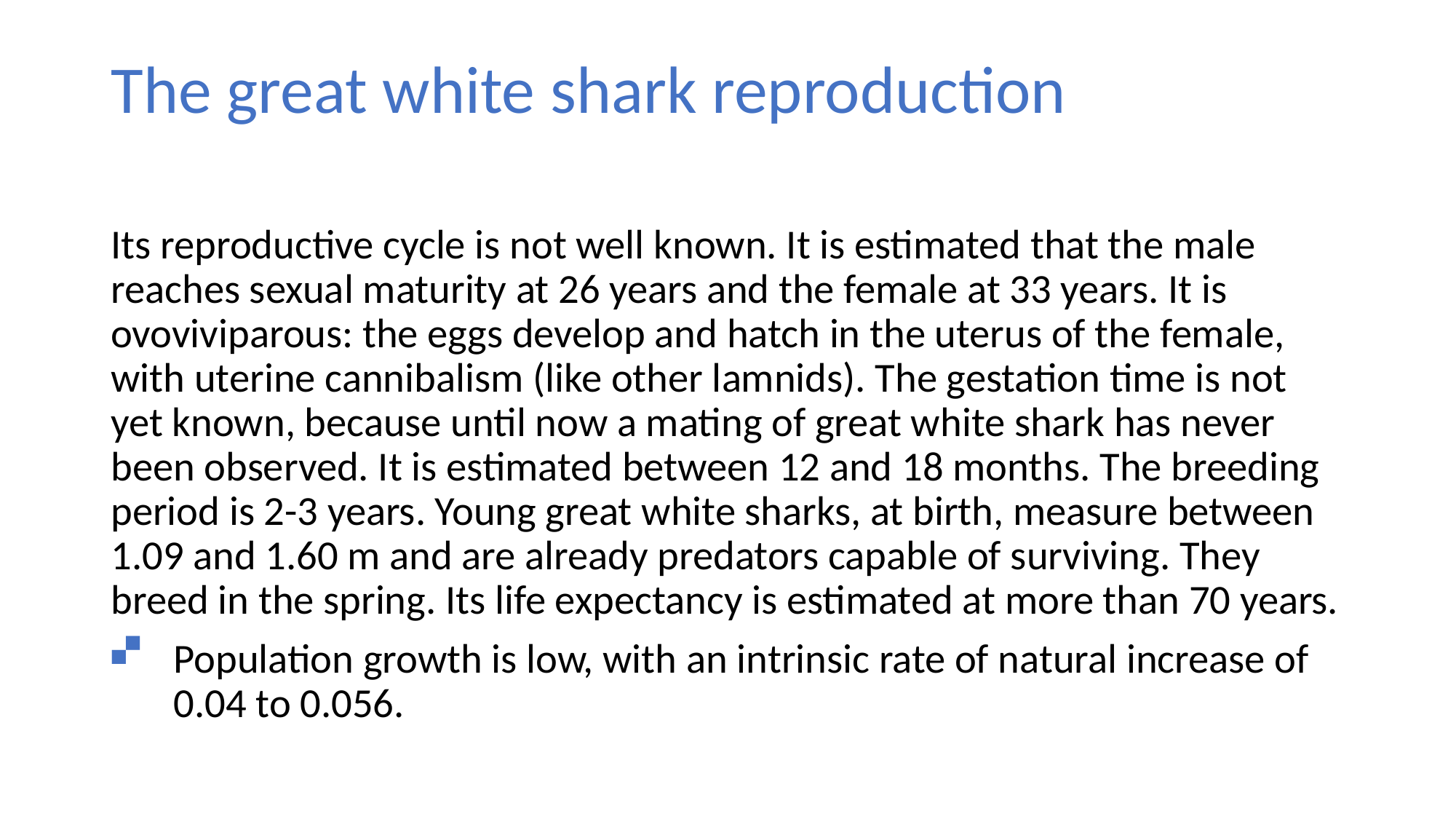

# The great white shark reproduction

Its reproductive cycle is not well known. It is estimated that the male reaches sexual maturity at 26 years and the female at 33 years. It is ovoviviparous: the eggs develop and hatch in the uterus of the female, with uterine cannibalism (like other lamnids). The gestation time is not yet known, because until now a mating of great white shark has never been observed. It is estimated between 12 and 18 months. The breeding period is 2-3 years. Young great white sharks, at birth, measure between 1.09 and 1.60 m and are already predators capable of surviving. They breed in the spring. Its life expectancy is estimated at more than 70 years.
Population growth is low, with an intrinsic rate of natural increase of 0.04 to 0.056.